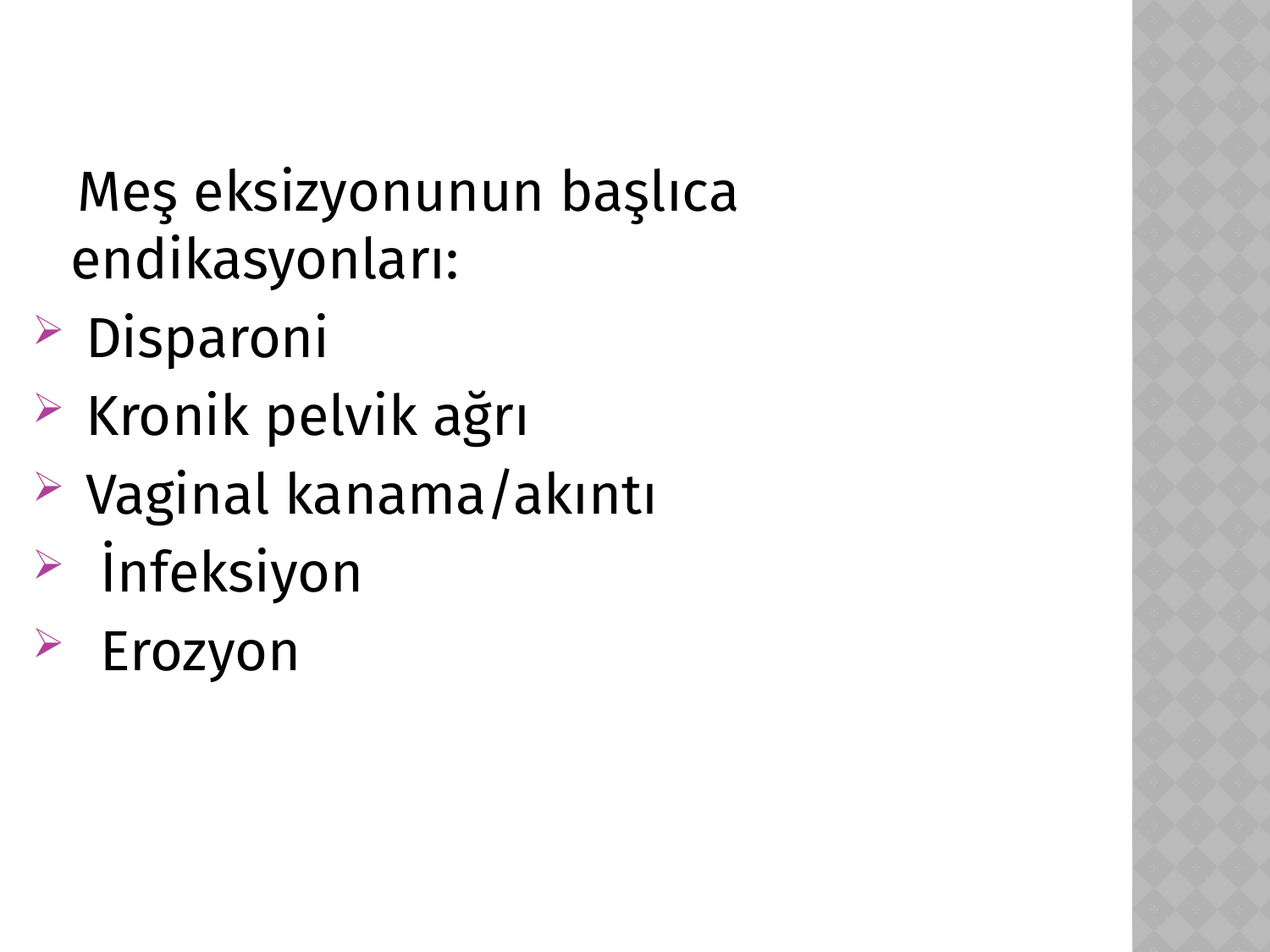

Meş eksizyonunun başlıca endikasyonları:
 Disparoni
 Kronik pelvik ağrı
 Vaginal kanama/akıntı
  İnfeksiyon
  Erozyon